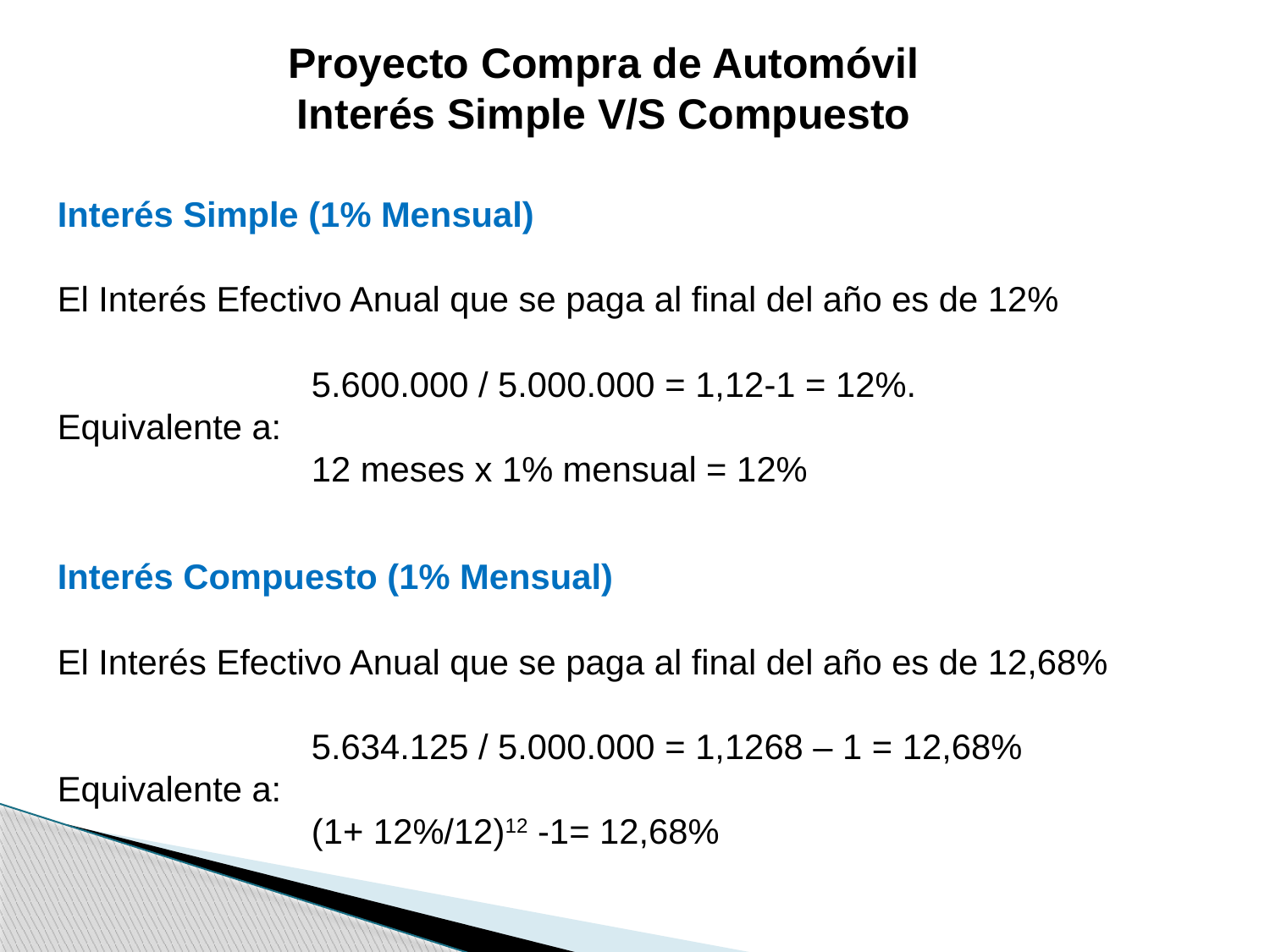

Proyecto Compra de Automóvil
Interés Simple V/S Compuesto
Interés Simple (1% Mensual)

El Interés Efectivo Anual que se paga al final del año es de 12%

		5.600.000 / 5.000.000 = 1,12-1 = 12%.
Equivalente a:
		12 meses x 1% mensual = 12%

Interés Compuesto (1% Mensual)

El Interés Efectivo Anual que se paga al final del año es de 12,68%

		5.634.125 / 5.000.000 = 1,1268 – 1 = 12,68%
Equivalente a:
		(1+ 12%/12)12 -1= 12,68%